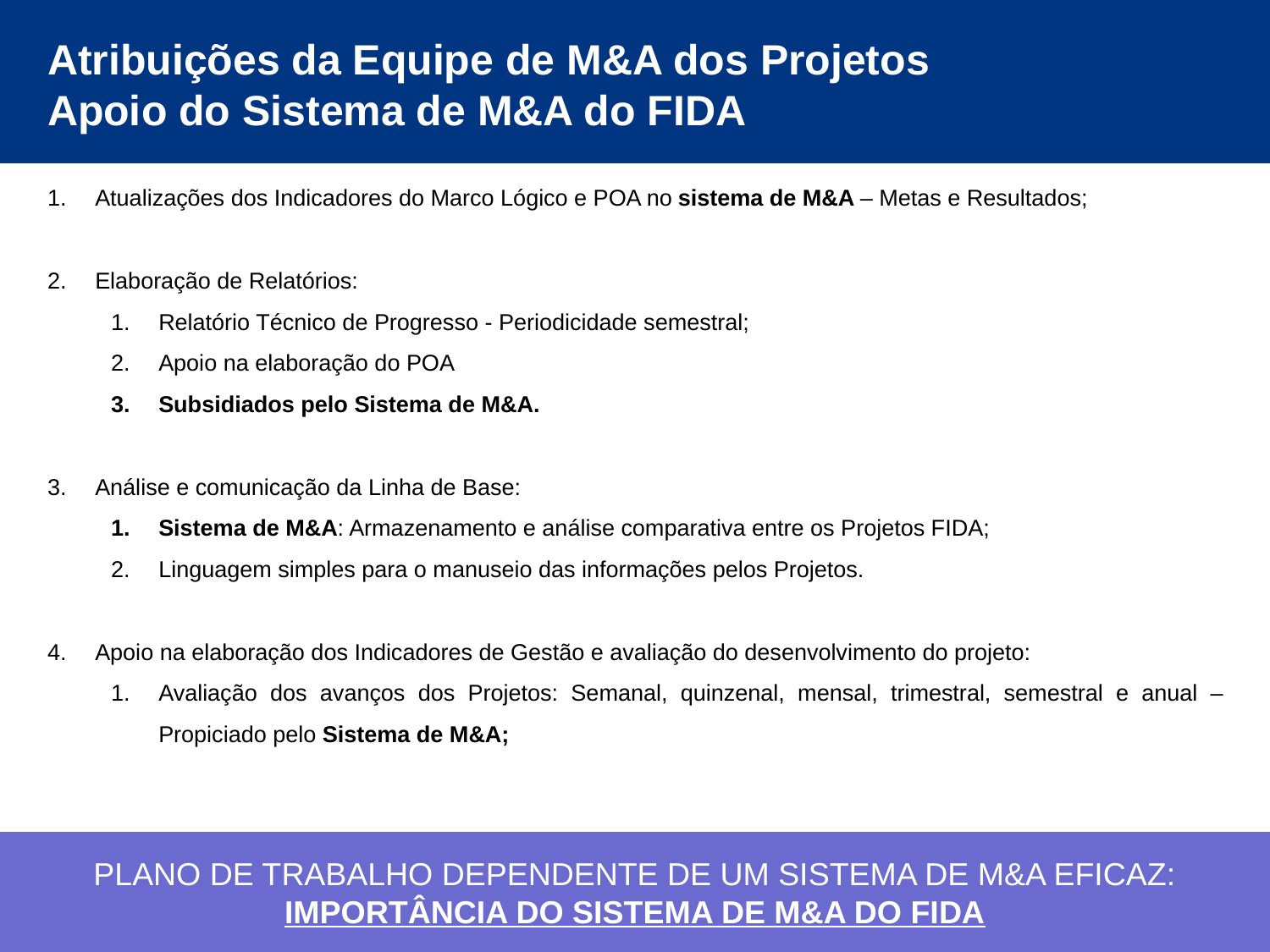

Atribuições da Equipe de M&A dos Projetos
Apoio do Sistema de M&A do FIDA
Atualizações dos Indicadores do Marco Lógico e POA no sistema de M&A – Metas e Resultados;

Elaboração de Relatórios:
Relatório Técnico de Progresso - Periodicidade semestral;
Apoio na elaboração do POA
Subsidiados pelo Sistema de M&A.

Análise e comunicação da Linha de Base:
Sistema de M&A: Armazenamento e análise comparativa entre os Projetos FIDA;
Linguagem simples para o manuseio das informações pelos Projetos.

Apoio na elaboração dos Indicadores de Gestão e avaliação do desenvolvimento do projeto:
Avaliação dos avanços dos Projetos: Semanal, quinzenal, mensal, trimestral, semestral e anual – Propiciado pelo Sistema de M&A;
PLANO DE TRABALHO DEPENDENTE DE UM SISTEMA DE M&A EFICAZ: IMPORTÂNCIA DO SISTEMA DE M&A DO FIDA